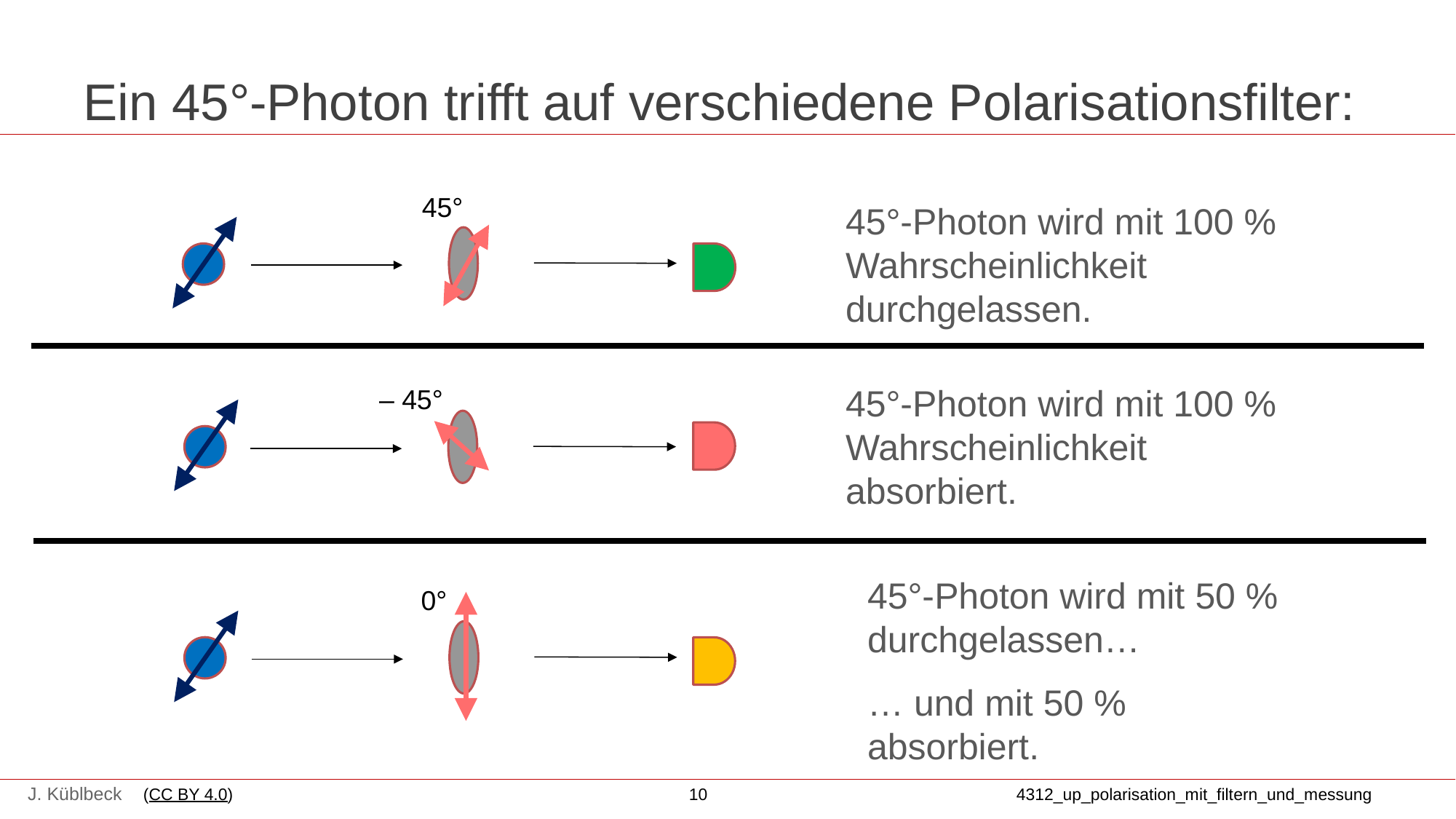

# Ein 45°-Photon trifft auf verschiedene Polarisationsfilter:

45°
45°-Photon wird mit 100 % Wahrscheinlichkeit durchgelassen.

45°-Photon wird mit 100 % Wahrscheinlichkeit absorbiert.
– 45°

45°-Photon wird mit 50 % durchgelassen…
0°

… und mit 50 %
absorbiert.